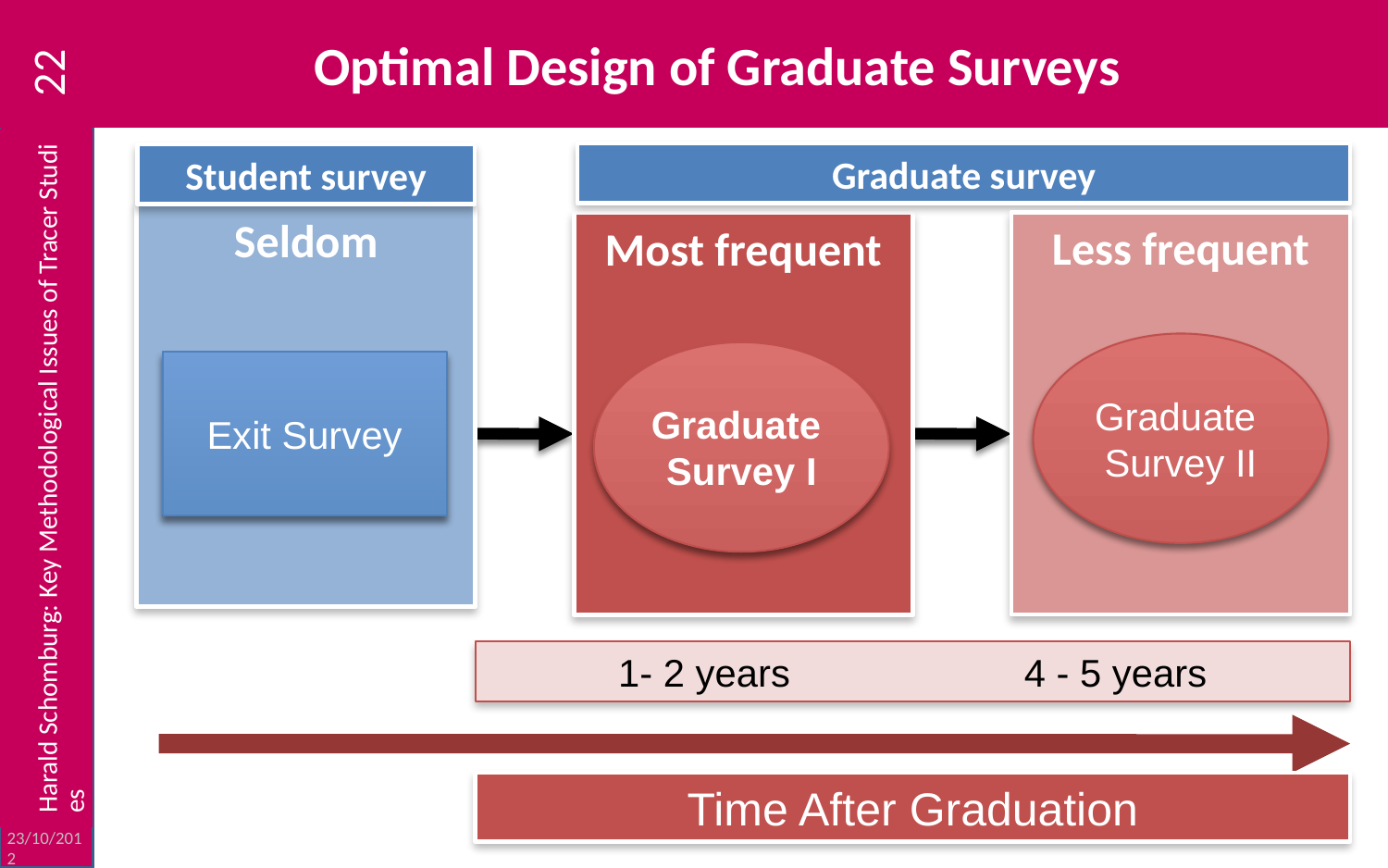

# Optimal Design of Graduate Surveys
22
Graduate survey
Student survey
Seldom

Exit Survey
Less frequent

Graduate
Survey II
Most frequent

Graduate
Survey I
Harald Schomburg: Key Methodological Issues of Tracer Studies

      1- 2 years                      4 - 5 years

Time After Graduation
23/10/2012